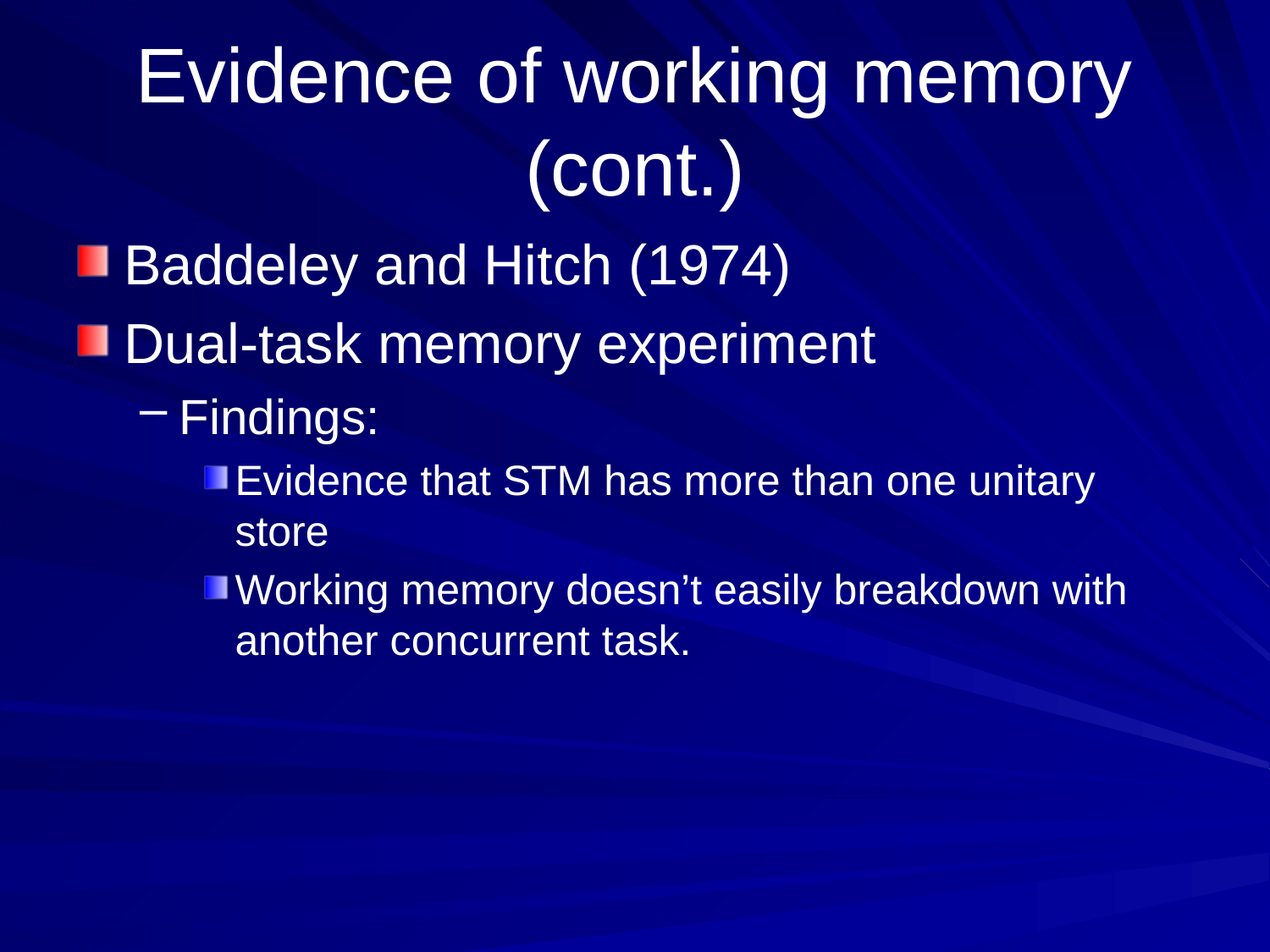

# Evidence of working memory (cont.)
Baddeley and Hitch (1974)
Dual-task memory experiment
Findings:
Evidence that STM has more than one unitary store
Working memory doesn’t easily breakdown with another concurrent task.